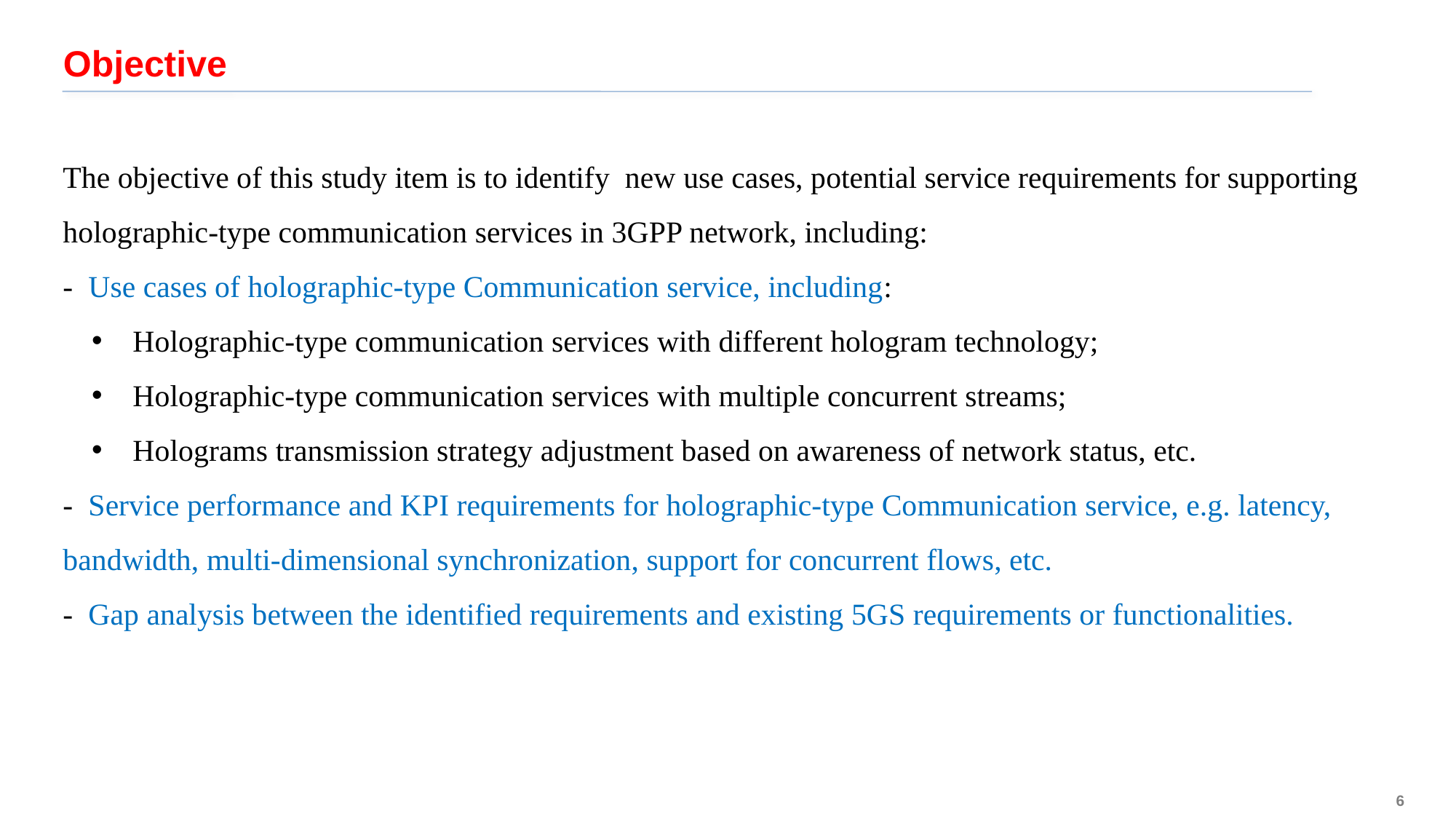

# Objective
The objective of this study item is to identify  new use cases, potential service requirements for supporting holographic-type communication services in 3GPP network, including:
-  Use cases of holographic-type Communication service, including:
  Holographic-type communication services with different hologram technology;
  Holographic-type communication services with multiple concurrent streams;
  Holograms transmission strategy adjustment based on awareness of network status, etc.
-  Service performance and KPI requirements for holographic-type Communication service, e.g. latency, bandwidth, multi-dimensional synchronization, support for concurrent flows, etc.
-  Gap analysis between the identified requirements and existing 5GS requirements or functionalities.
6